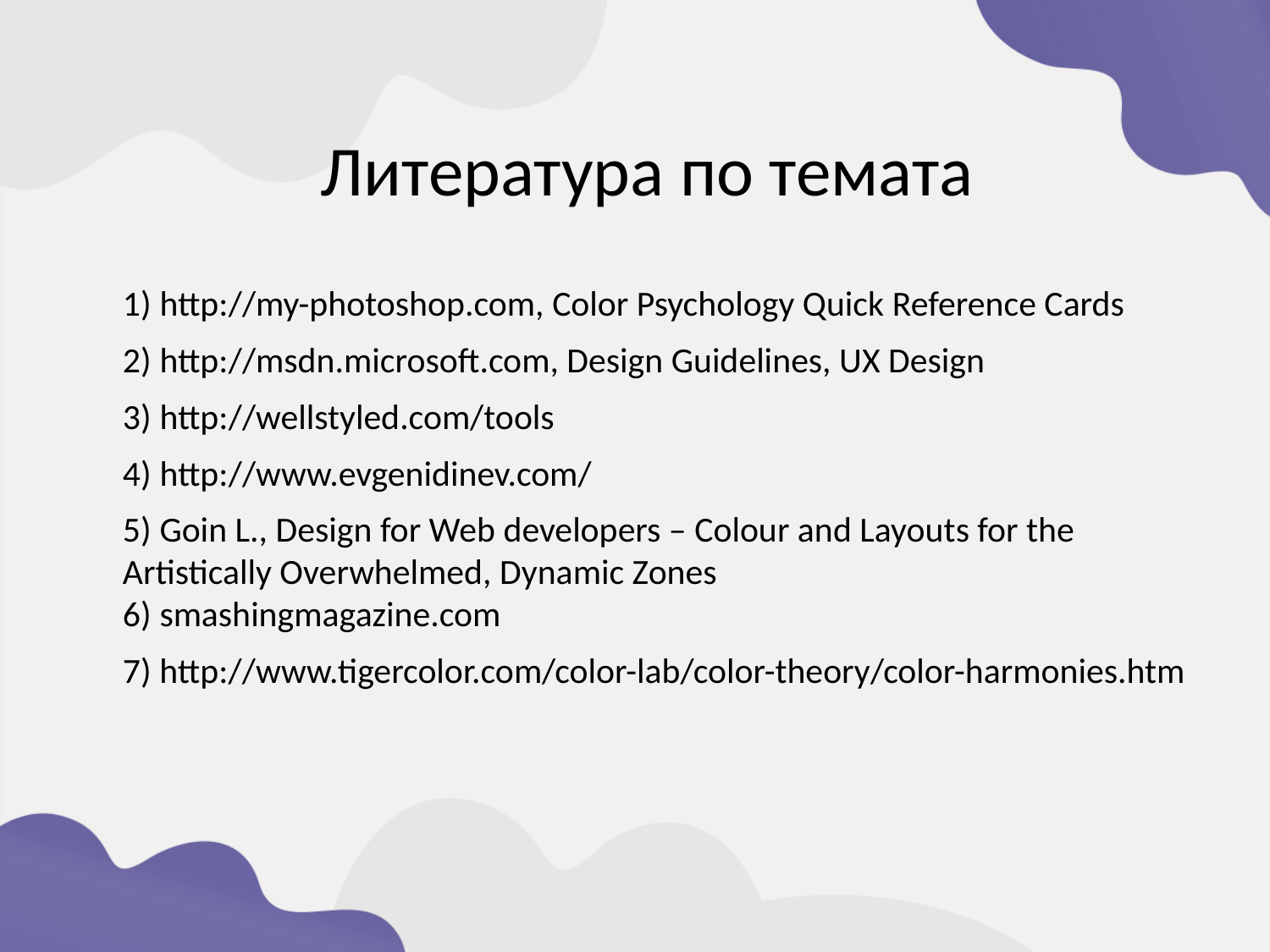

Литература по темата

	1) http://my-photoshop.com, Color Psychology Quick Reference Cards
	2) http://msdn.microsoft.com, Design Guidelines, UX Design
	3) http://wellstyled.com/tools
	4) http://www.evgenidinev.com/
	5) Goin L., Design for Web developers – Colour and Layouts for the Artistically Overwhelmed, Dynamic Zones
6) smashingmagazine.com
	7) http://www.tigercolor.com/color-lab/color-theory/color-harmonies.htm